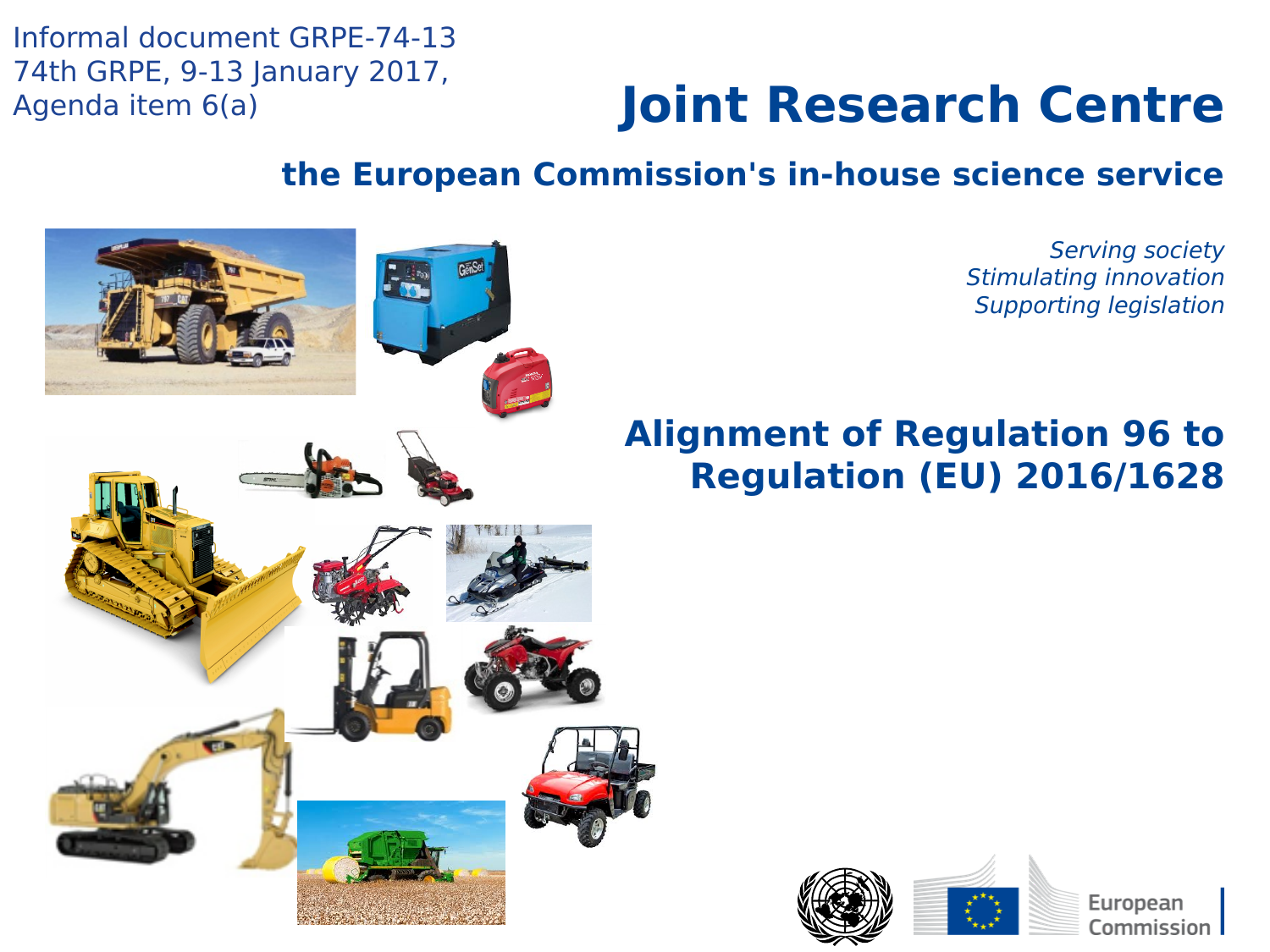

Informal document GRPE-74-13
74th GRPE, 9-13 January 2017,
Agenda item 6(a)
# Alignment of Regulation 96 to Regulation (EU) 2016/1628